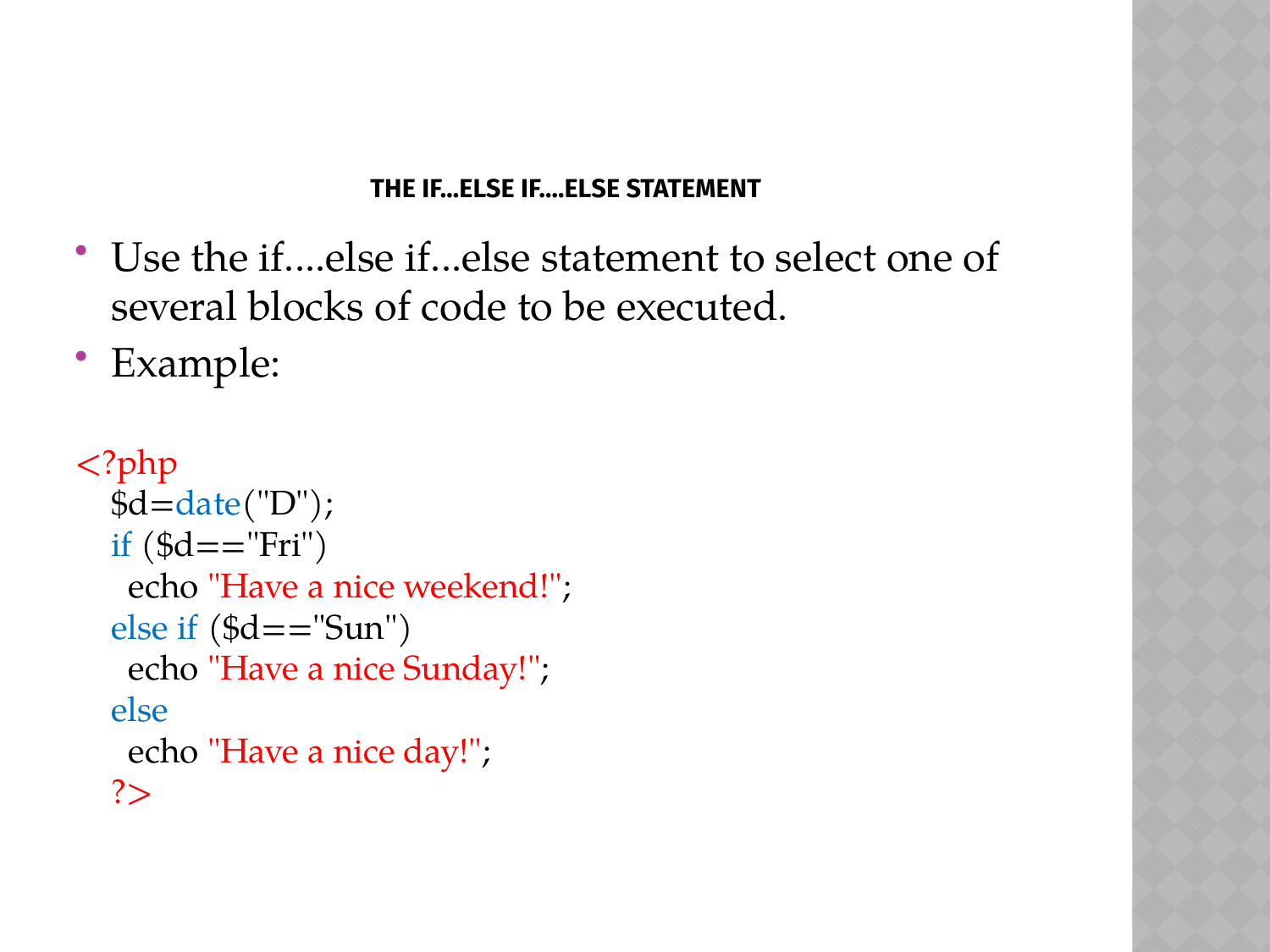

# the if…else if….else statement
Use the if....else if...else statement to select one of several blocks of code to be executed.
Example:

<?php
$d=date("D");
if ($d=="Fri")
  echo "Have a nice weekend!";
else if ($d=="Sun")
  echo "Have a nice Sunday!";
else
  echo "Have a nice day!";
?>